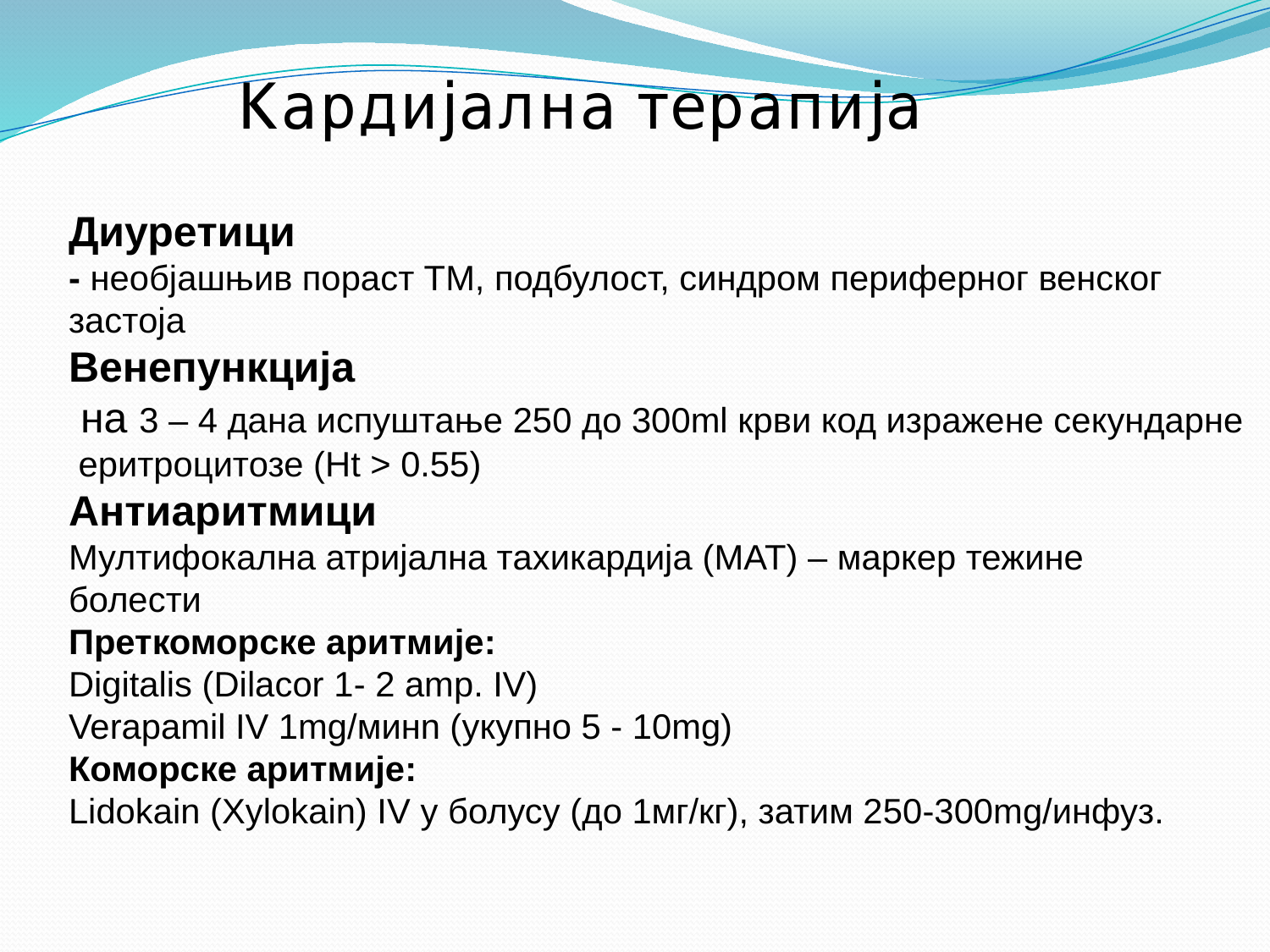

Кардијална терапија
Диуретици
- необјашњив пораст ТМ, подбулост, синдром периферног венског
застоја
Венепункција
 на 3 – 4 дана испуштање 250 до 300ml крви код изражене секундарне
 еритроцитозе (Ht > 0.55)
Антиаритмици
Мултифокална атријална тахикардија (MAT) – маркер тежине
болести
Преткоморске аритмије:
Digitalis (Dilacor 1- 2 amp. IV)
Verapamil IV 1mg/минn (укупно 5 - 10mg)
Коморске аритмије:
Lidokain (Xylokain) IV у болусу (до 1мг/кг), затим 250-300mg/инфуз.